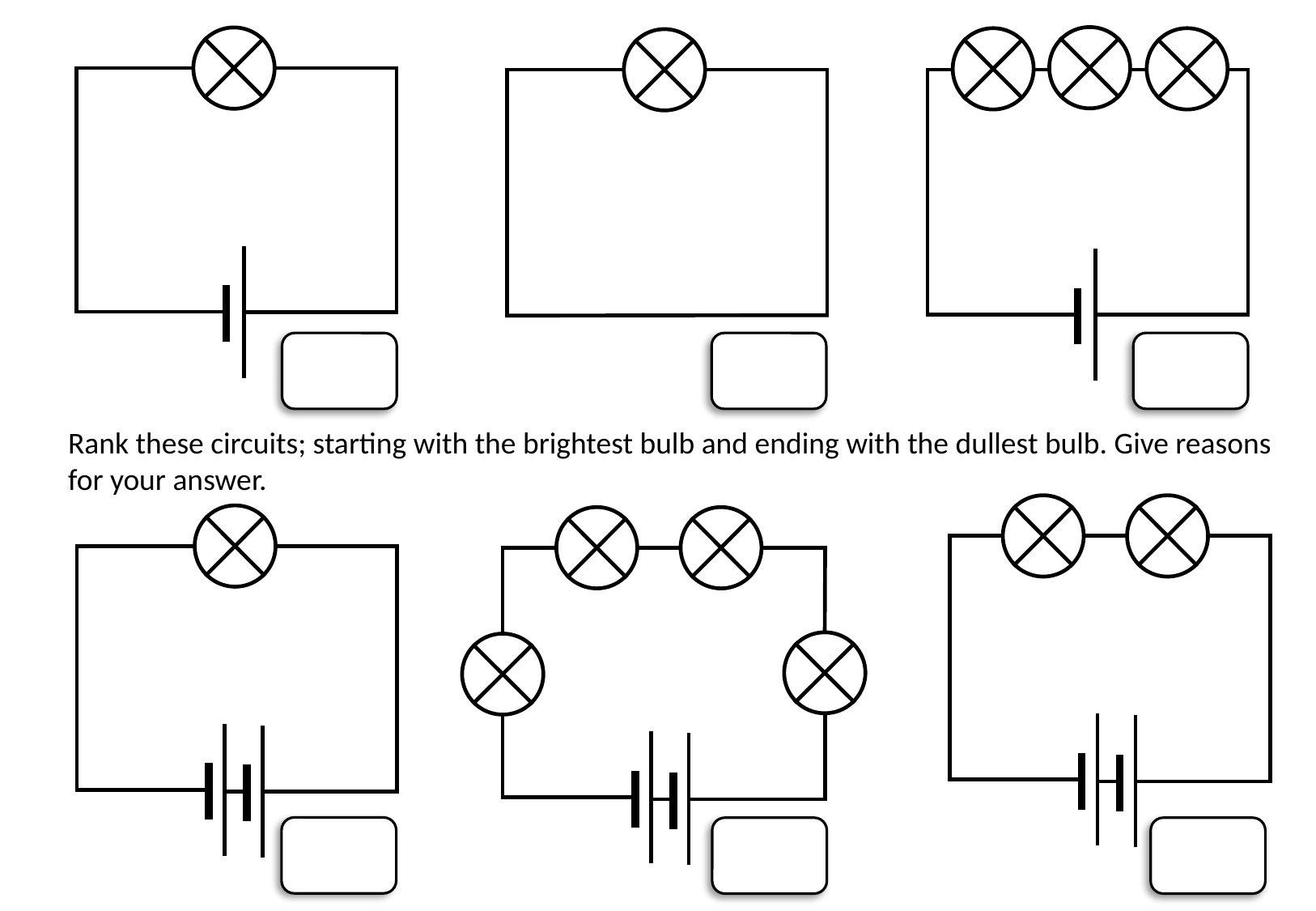

Rank these circuits; starting with the brightest bulb and ending with the dullest bulb. Give reasons for your answer.